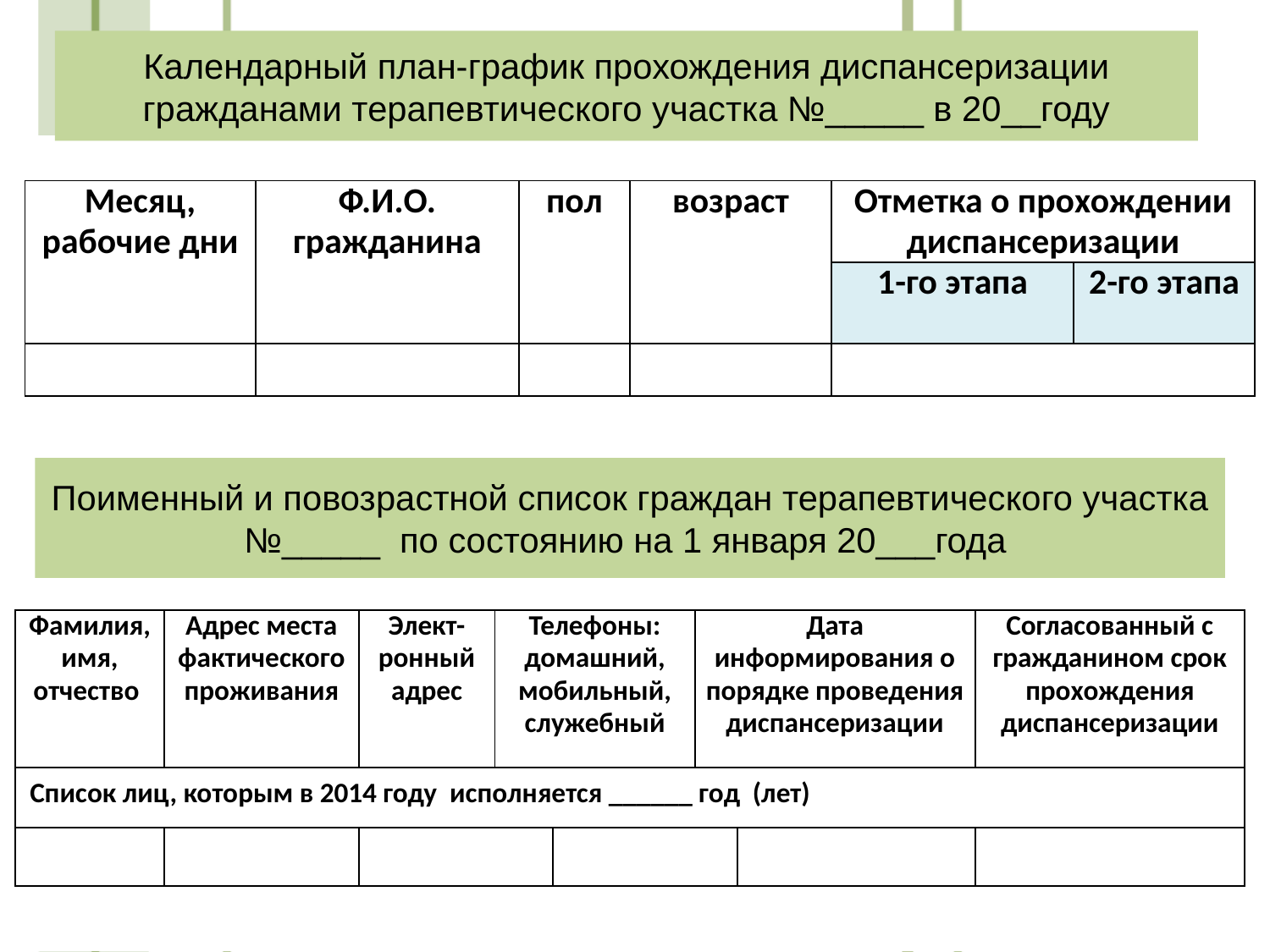

# Календарный план-график прохождения диспансеризации гражданами терапевтического участка №_____ в 20__году

| Месяц, рабочие дни | Ф.И.О. гражданина | пол | возраст | Отметка о прохождении диспансеризации |  |
| --- | --- | --- | --- | --- | --- |
|  |  |  |  | 1-го этапа | 2-го этапа |
|  |  |  |  |  |  |
Поименный и повозрастной список граждан терапевтического участка №_____  по состоянию на 1 января 20___года
| Фамилия, имя, отчество | Адрес места фактического проживания | Элект-ронный адрес | Телефоны: домашний, мобильный, служебный |  | Дата информирования о порядке проведения диспансеризации |  | Согласованный с гражданином срок прохождения диспансеризации |
| --- | --- | --- | --- | --- | --- | --- | --- |
| Список лиц, которым в 2014 году исполняется \_\_\_\_\_\_ год (лет) |  |  |  |  |  |  |  |
|  |  |  |  |  |  |  |  |